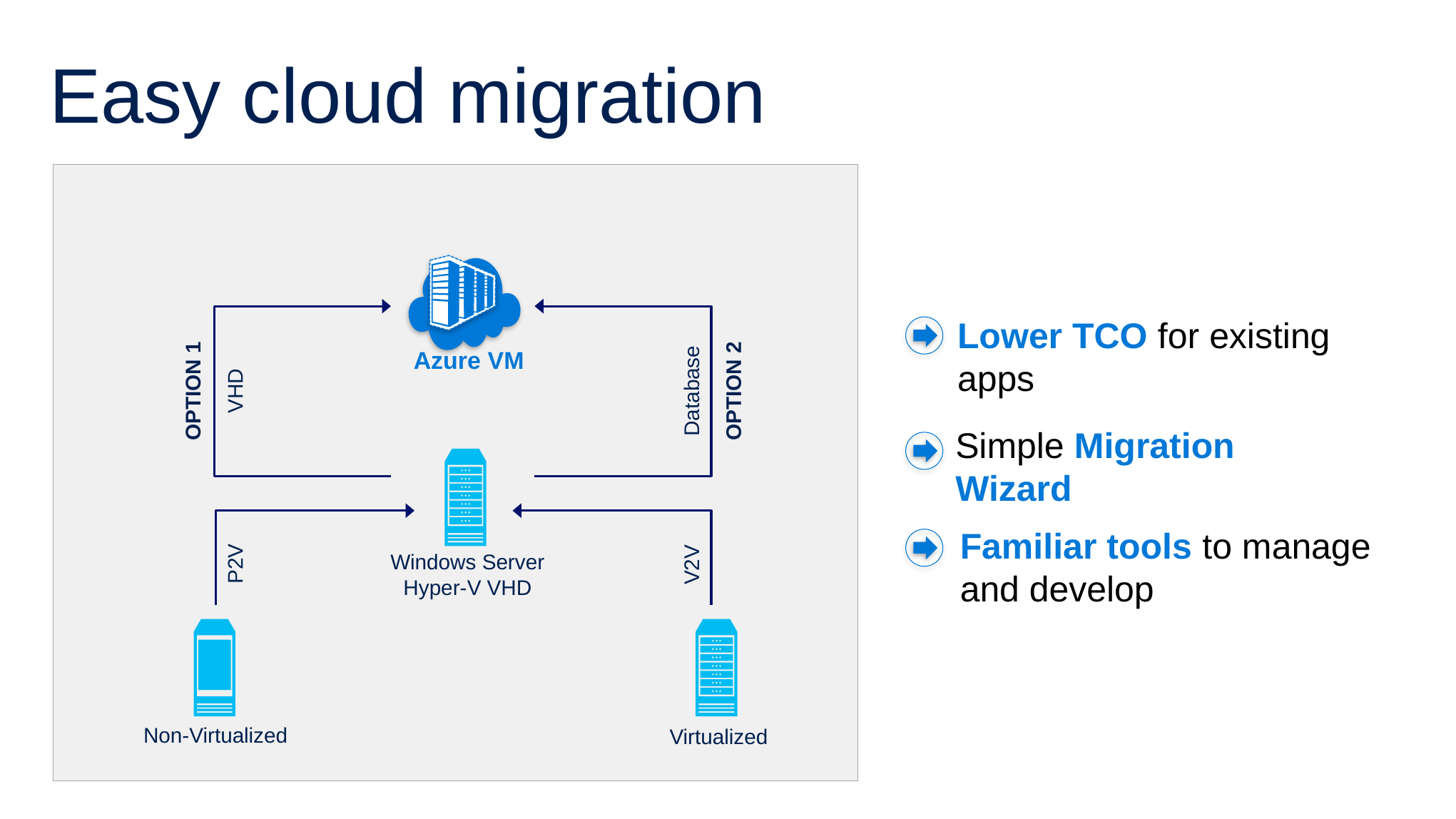

# Easy cloud migration

Azure VM
Option 1
VHD
Database
Option 2

P2V
V2V
Windows Server
Hyper-V VHD

Non-Virtualized
Virtualized
Lower TCO for existing apps

Simple Migration Wizard

Familiar tools to manage and develop